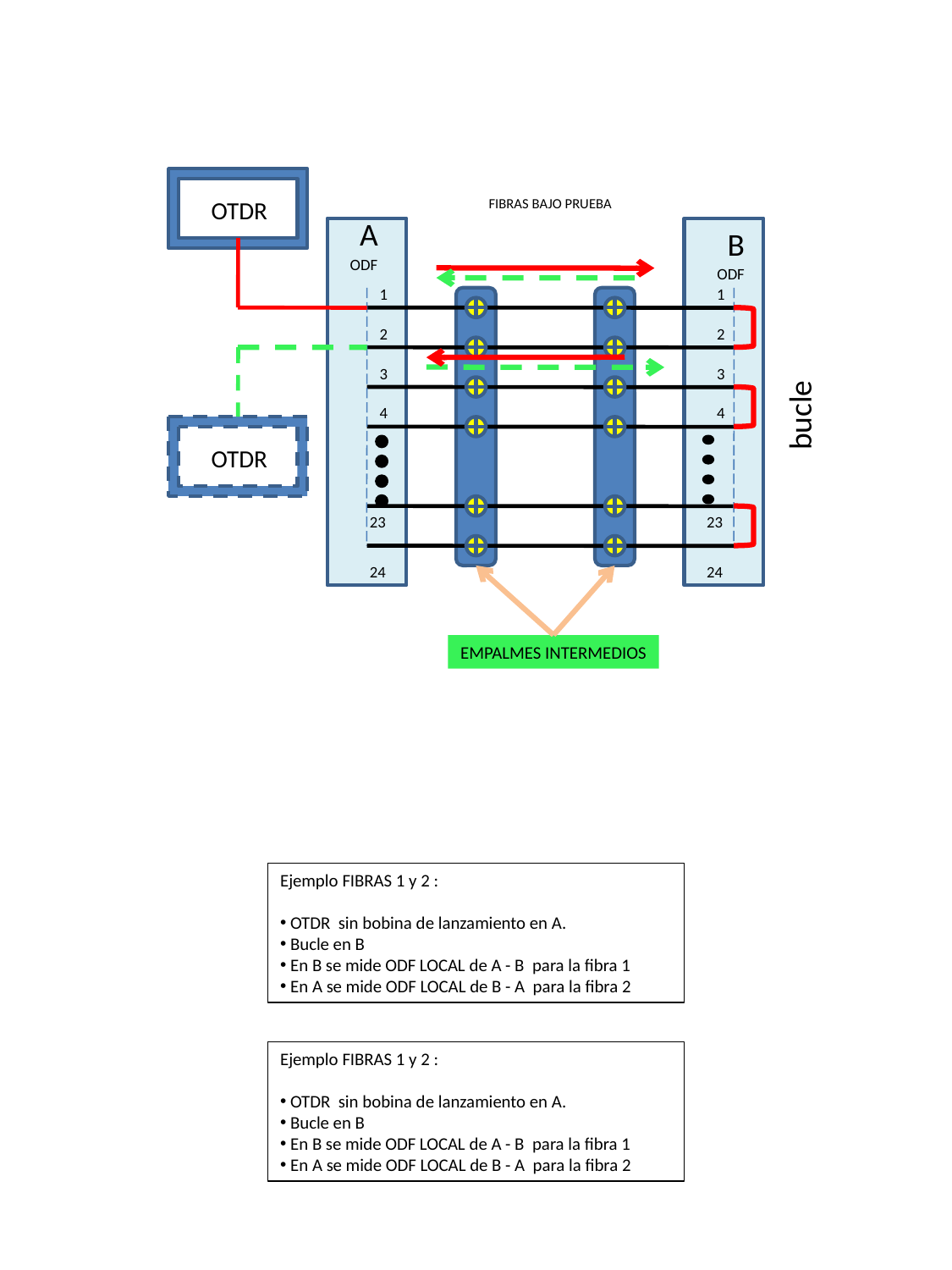

OTDR
FIBRAS BAJO PRUEBA
A

B
ODF
ODF
1
1

2
2

3
3

bucle
4
4

OTDR

23
23

24
24
EMPALMES INTERMEDIOS
Ejemplo FIBRAS 1 y 2 :

 OTDR  sin bobina de lanzamiento en A.
 Bucle en B
 En B se mide ODF LOCAL de A - B  para la fibra 1
 En A se mide ODF LOCAL de B - A  para la fibra 2
Ejemplo FIBRAS 1 y 2 :

 OTDR  sin bobina de lanzamiento en A.
 Bucle en B
 En B se mide ODF LOCAL de A - B  para la fibra 1
 En A se mide ODF LOCAL de B - A  para la fibra 2